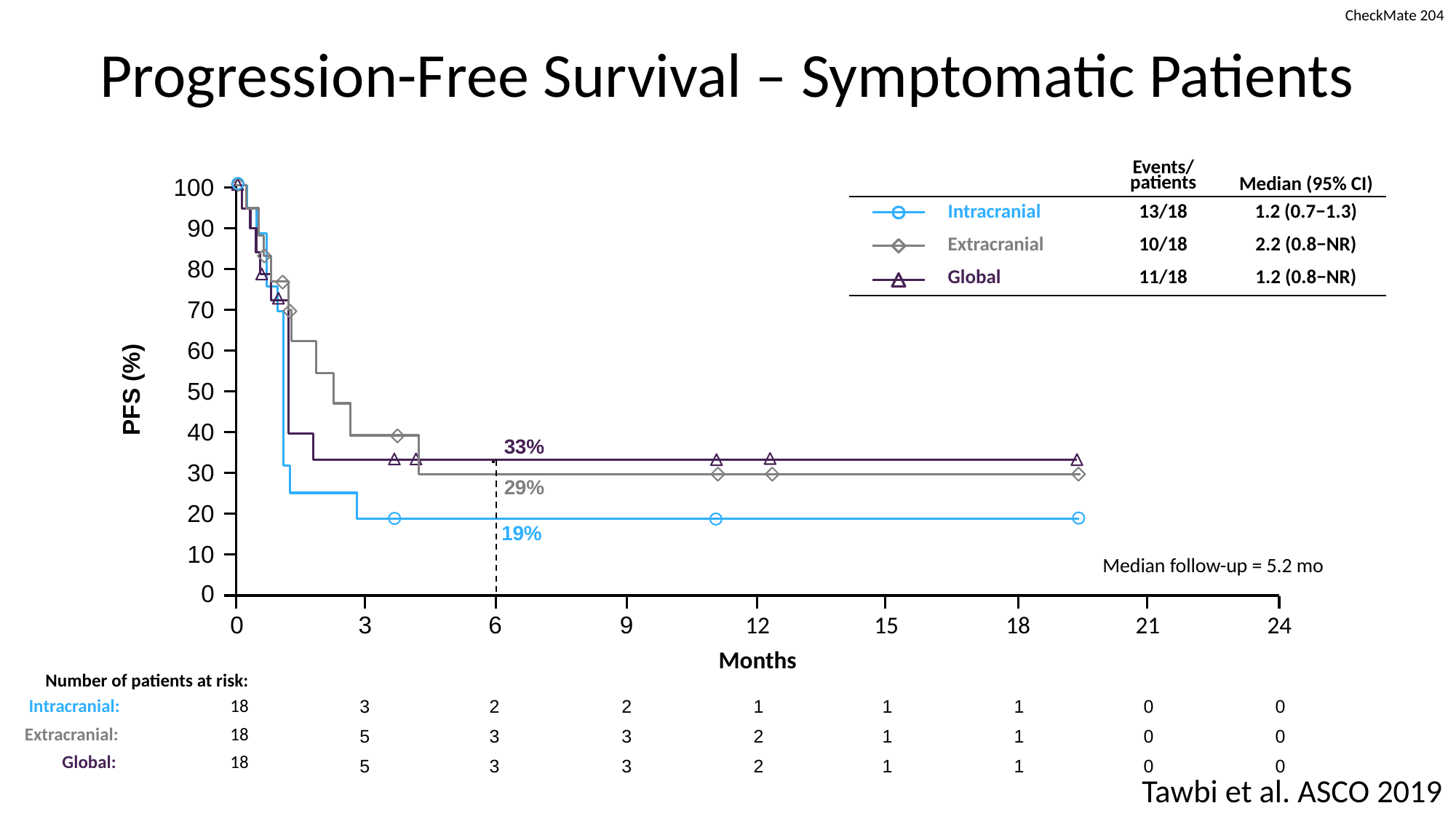

CheckMate 204
# Progression-Free Survival – Symptomatic Patients
|  |  | Events/ patients | Median (95% CI) |
| --- | --- | --- | --- |
|  | Intracranial | 13/18 | 1.2 (0.7−1.3) |
|  | Extracranial | 10/18 | 2.2 (0.8−NR) |
|  | Global | 11/18 | 1.2 (0.8−NR) |
100
90
80
70
60
50
40
30
20
10
0

PFS (%)

33%

29%

19%
Median follow-up = 5.2 mo

0
3
6
9
12
15
18
21
24
Months
Number of patients at risk:
      Intracranial:	  18
     Extracranial:	  18
              Global:	  18
3
5
5
2
3
3
2
3
3
1
2
2
1
1
1
1
1
1
0
0
0
0
0
0
Tawbi et al. ASCO 2019